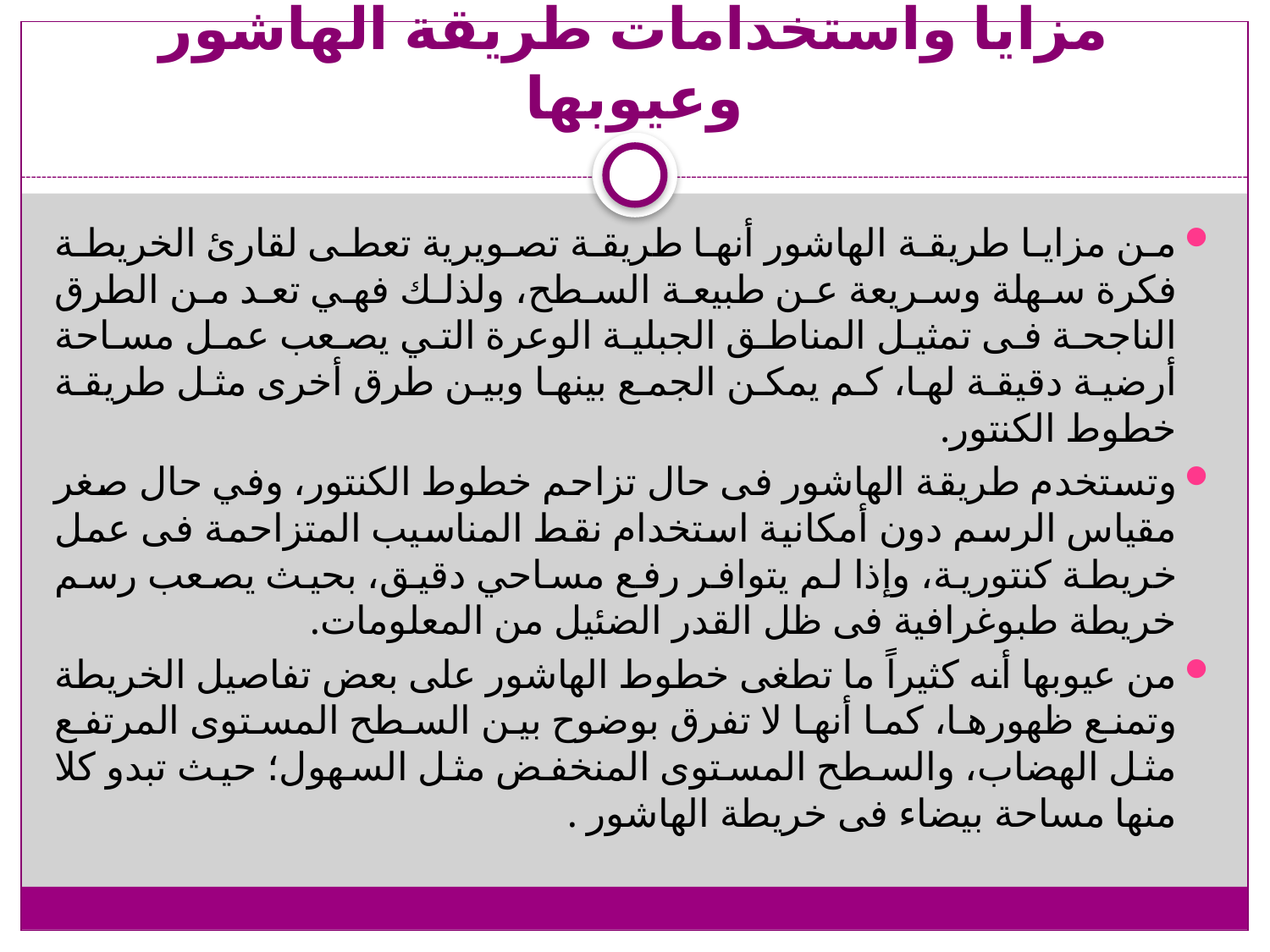

# مزايا واستخدامات طريقة الهاشور وعيوبها
من مزايا طريقة الهاشور أنها طريقة تصويرية تعطى لقارئ الخريطة فكرة سهلة وسريعة عن طبيعة السطح، ولذلك فهي تعد من الطرق الناجحة فى تمثيل المناطق الجبلية الوعرة التي يصعب عمل مساحة أرضية دقيقة لها، كم يمكن الجمع بينها وبين طرق أخرى مثل طريقة خطوط الكنتور.
وتستخدم طريقة الهاشور فى حال تزاحم خطوط الكنتور، وفي حال صغر مقياس الرسم دون أمكانية استخدام نقط المناسيب المتزاحمة فى عمل خريطة كنتورية، وإذا لم يتوافر رفع مساحي دقيق، بحيث يصعب رسم خريطة طبوغرافية فى ظل القدر الضئيل من المعلومات.
من عيوبها أنه كثيراً ما تطغى خطوط الهاشور على بعض تفاصيل الخريطة وتمنع ظهورها، كما أنها لا تفرق بوضوح بين السطح المستوى المرتفع مثل الهضاب، والسطح المستوى المنخفض مثل السهول؛ حيث تبدو كلا منها مساحة بيضاء فى خريطة الهاشور .